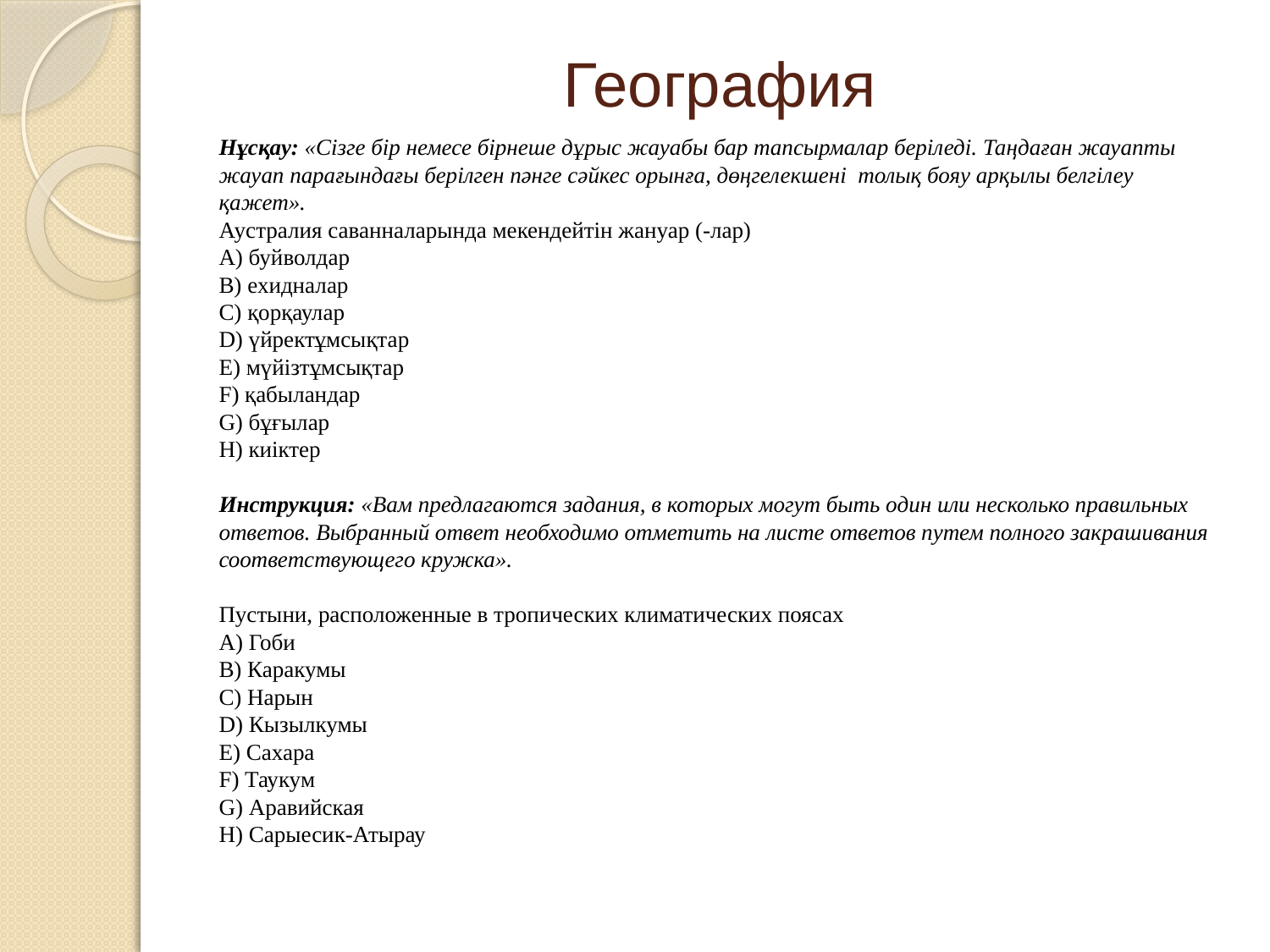

# География
Нұсқау: «Сізге бір немесе бірнеше дұрыс жауабы бар тапсырмалар беріледі. Таңдаған жауапты жауап парағындағы берілген пәнге сәйкес орынға, дөңгелекшені  толық бояу арқылы белгілеу қажет».
Аустралия саванналарында мекендейтін жануар (-лар)
A) буйволдар
B) ехидналар
C) қорқаулар
D) үйректұмсықтар
E) мүйізтұмсықтар
F) қабыландар
G) бұғылар
H) киіктер

Инструкция: «Вам предлагаются задания, в которых могут быть один или несколько правильных ответов. Выбранный ответ необходимо отметить на листе ответов путем полного закрашивания соответствующего кружка».

Пустыни, расположенные в тропических климатических поясах
A) Гоби
B) Каракумы
C) Нарын
D) Кызылкумы
E) Сахара
F) Таукум
G) Аравийская
H) Сарыесик-Атырау